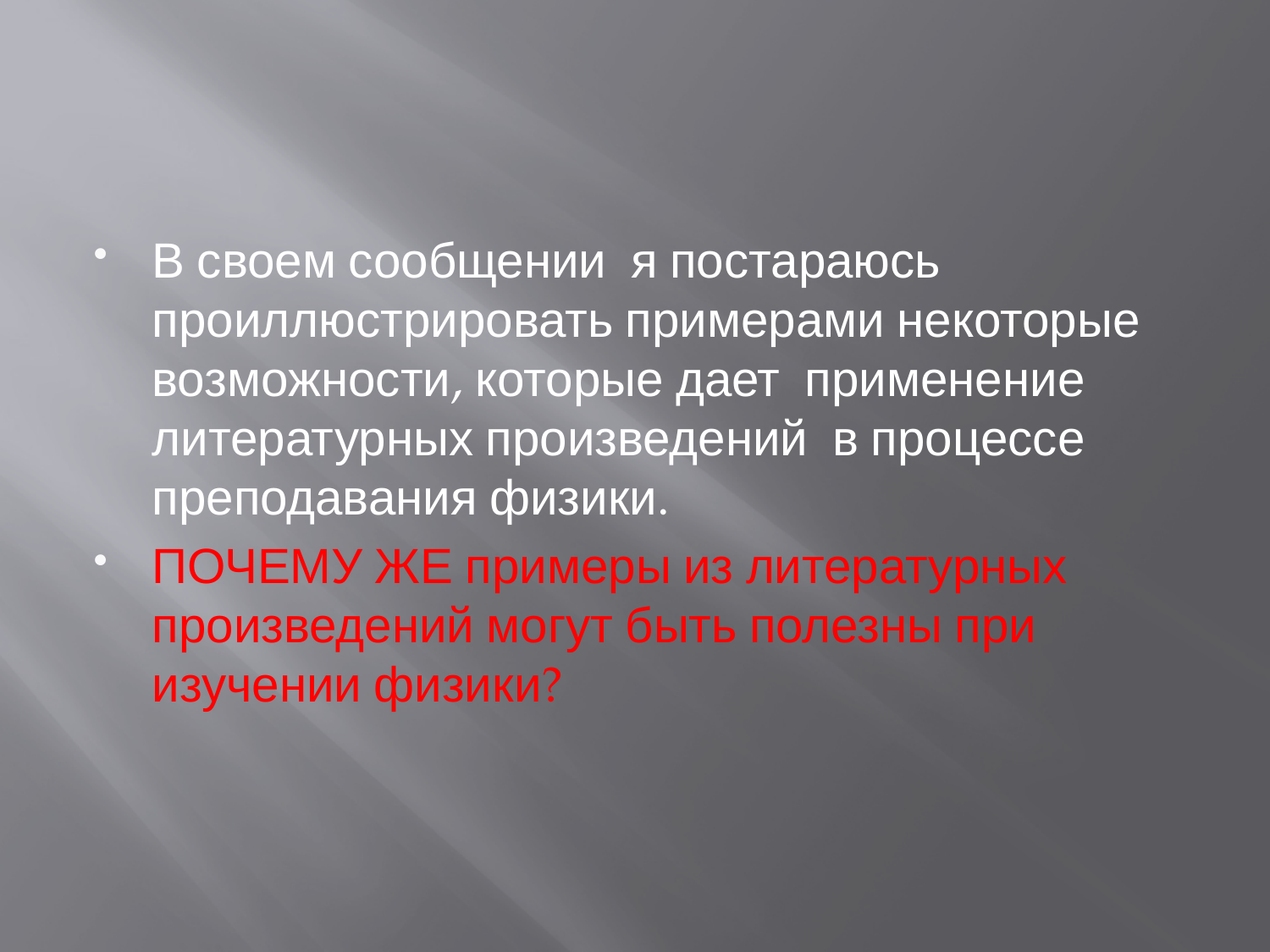

В своем сообщении  я постараюсь проиллюстрировать примерами некоторые возможности, которые дает  применение литературных произведений  в процессе преподавания физики.
ПОЧЕМУ ЖЕ примеры из литературных произведений могут быть полезны при изучении физики?